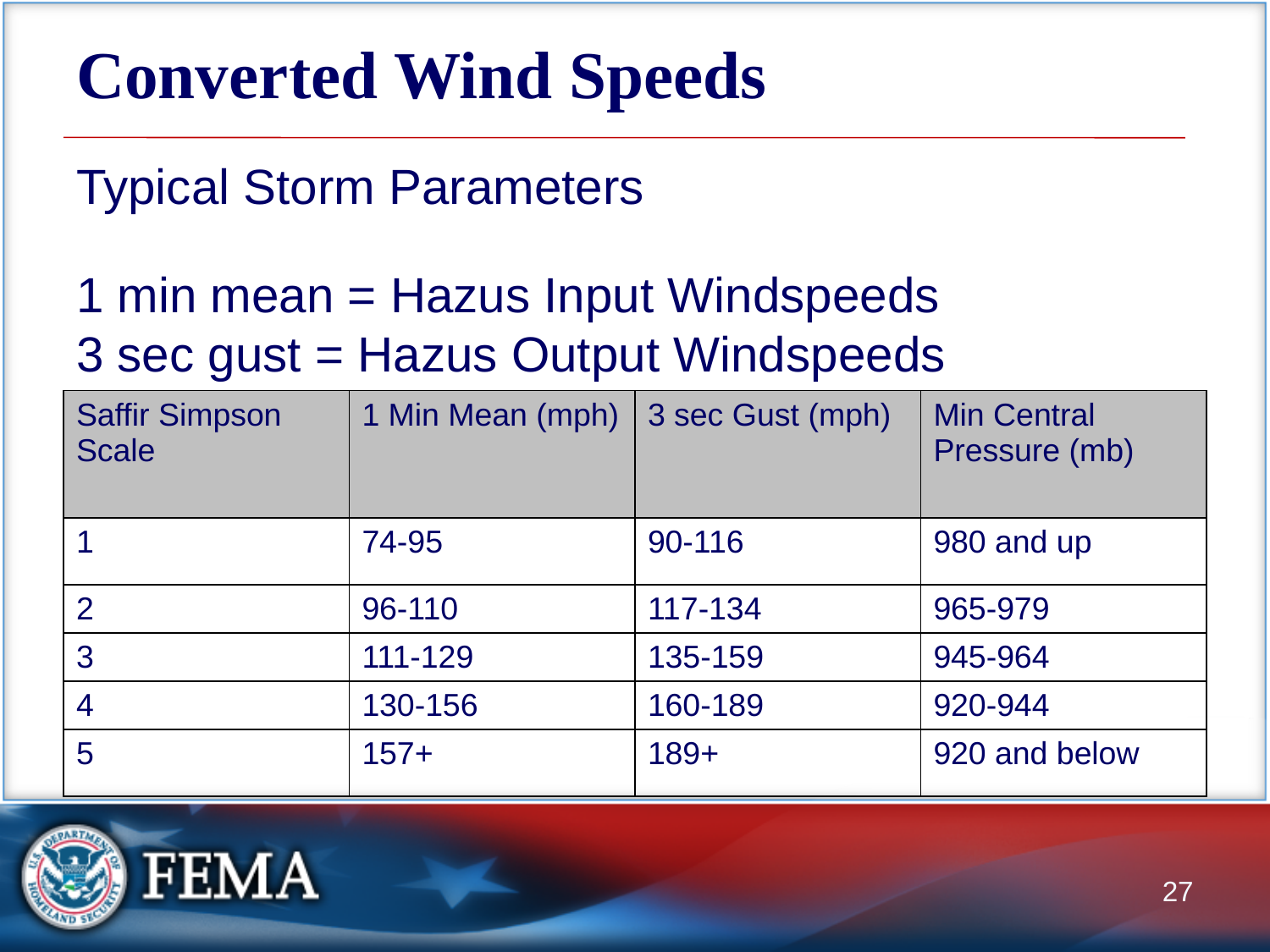

# Converted Wind Speeds
Typical Storm Parameters
1 min mean = Hazus Input Windspeeds
3 sec gust = Hazus Output Windspeeds
| Saffir Simpson Scale | 1 Min Mean (mph) | 3 sec Gust (mph) | Min Central Pressure (mb) |
| --- | --- | --- | --- |
| 1 | 74-95 | 90-116 | 980 and up |
| 2 | 96-110 | 117-134 | 965-979 |
| 3 | 111-129 | 135-159 | 945-964 |
| 4 | 130-156 | 160-189 | 920-944 |
| 5 | 157+ | 189+ | 920 and below |
27